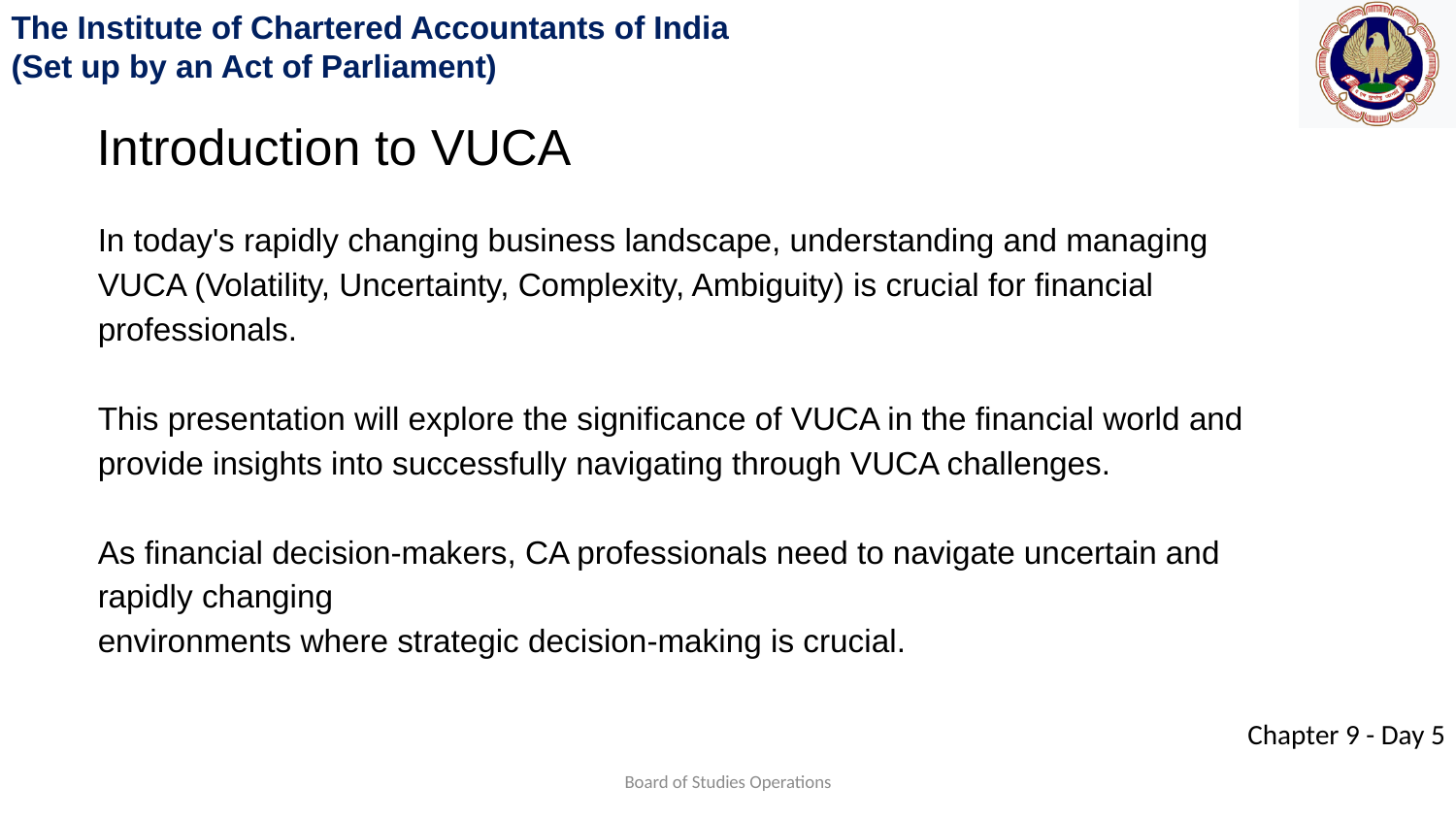

Introduction to VUCA
In today's rapidly changing business landscape, understanding and managing VUCA (Volatility, Uncertainty, Complexity, Ambiguity) is crucial for financial professionals.

This presentation will explore the significance of VUCA in the financial world and provide insights into successfully navigating through VUCA challenges.

As financial decision-makers, CA professionals need to navigate uncertain and rapidly changing
environments where strategic decision-making is crucial.

Board of Studies Operations